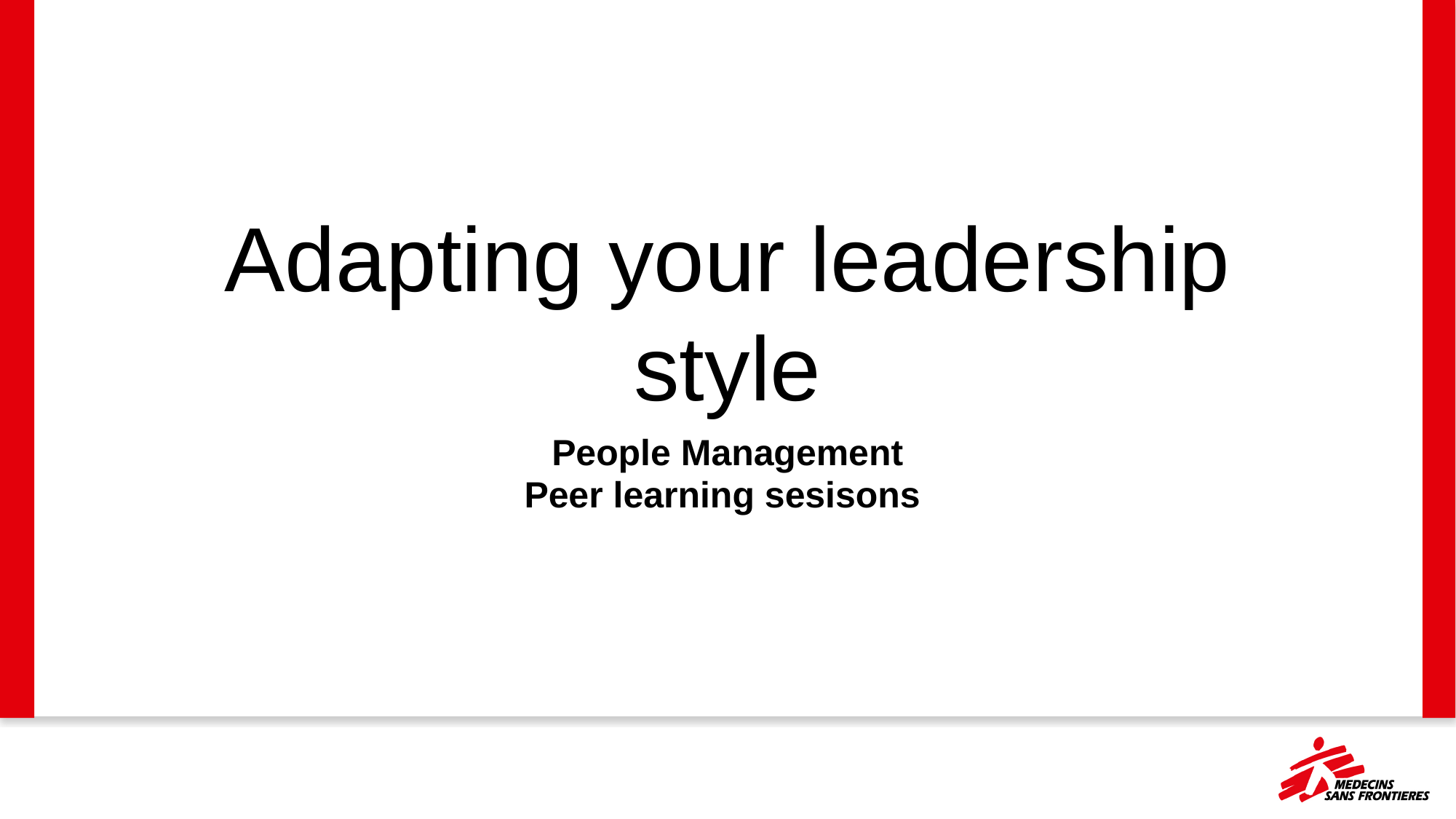

# Adapting your leadership style
People Management
Peer learning sesisons